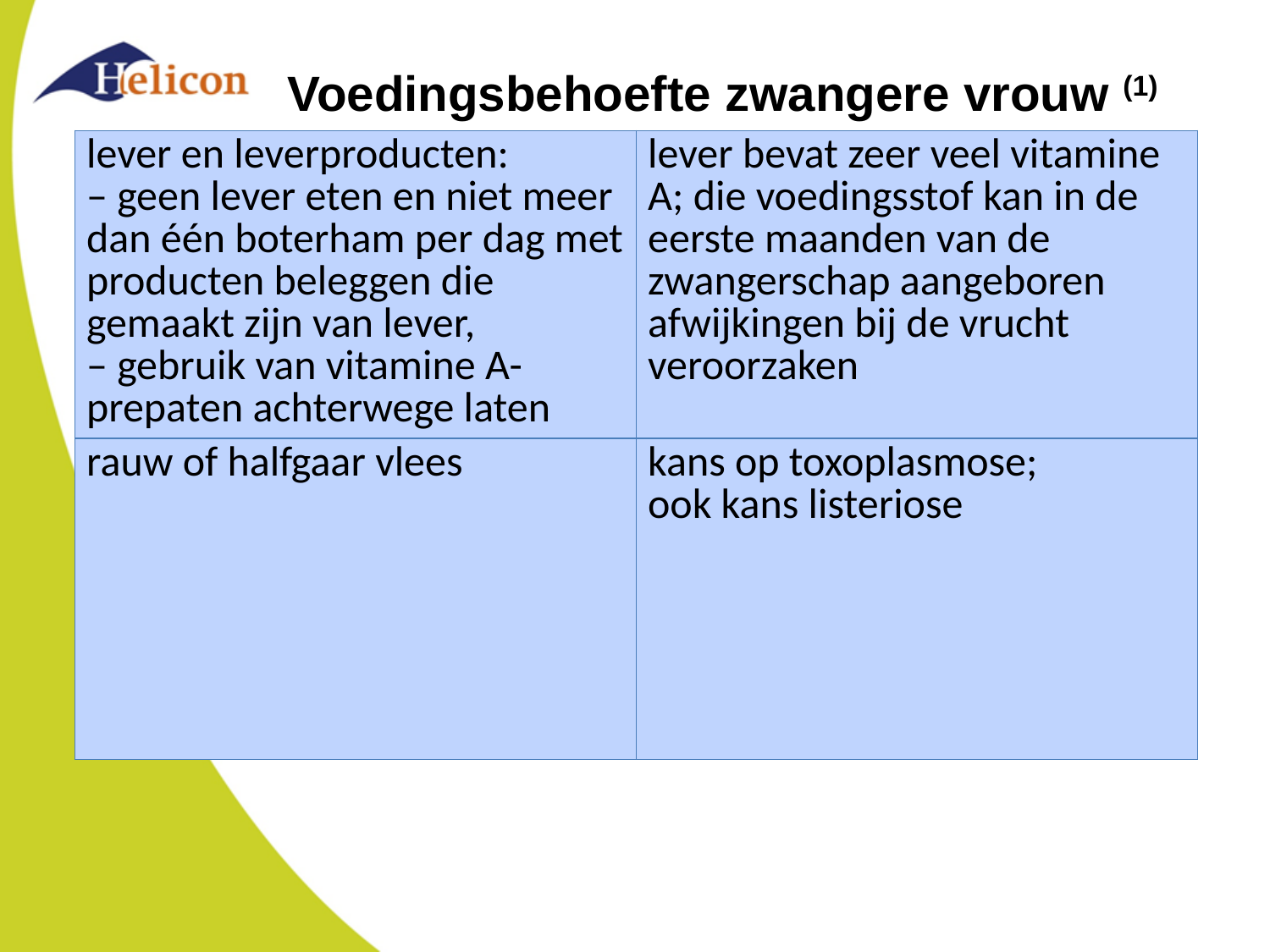

# Voedingsbehoefte zwangere vrouw (1)
| lever en leverproducten: – geen lever eten en niet meer dan één boterham per dag met producten beleggen die gemaakt zijn van lever, – gebruik van vitamine A-prepaten achterwege laten | lever bevat zeer veel vitamine A; die voedingsstof kan in de eerste maanden van de zwangerschap aangeboren afwijkingen bij de vrucht veroorzaken |
| --- | --- |
| rauw of halfgaar vlees | kans op toxoplasmose; ook kans listeriose |